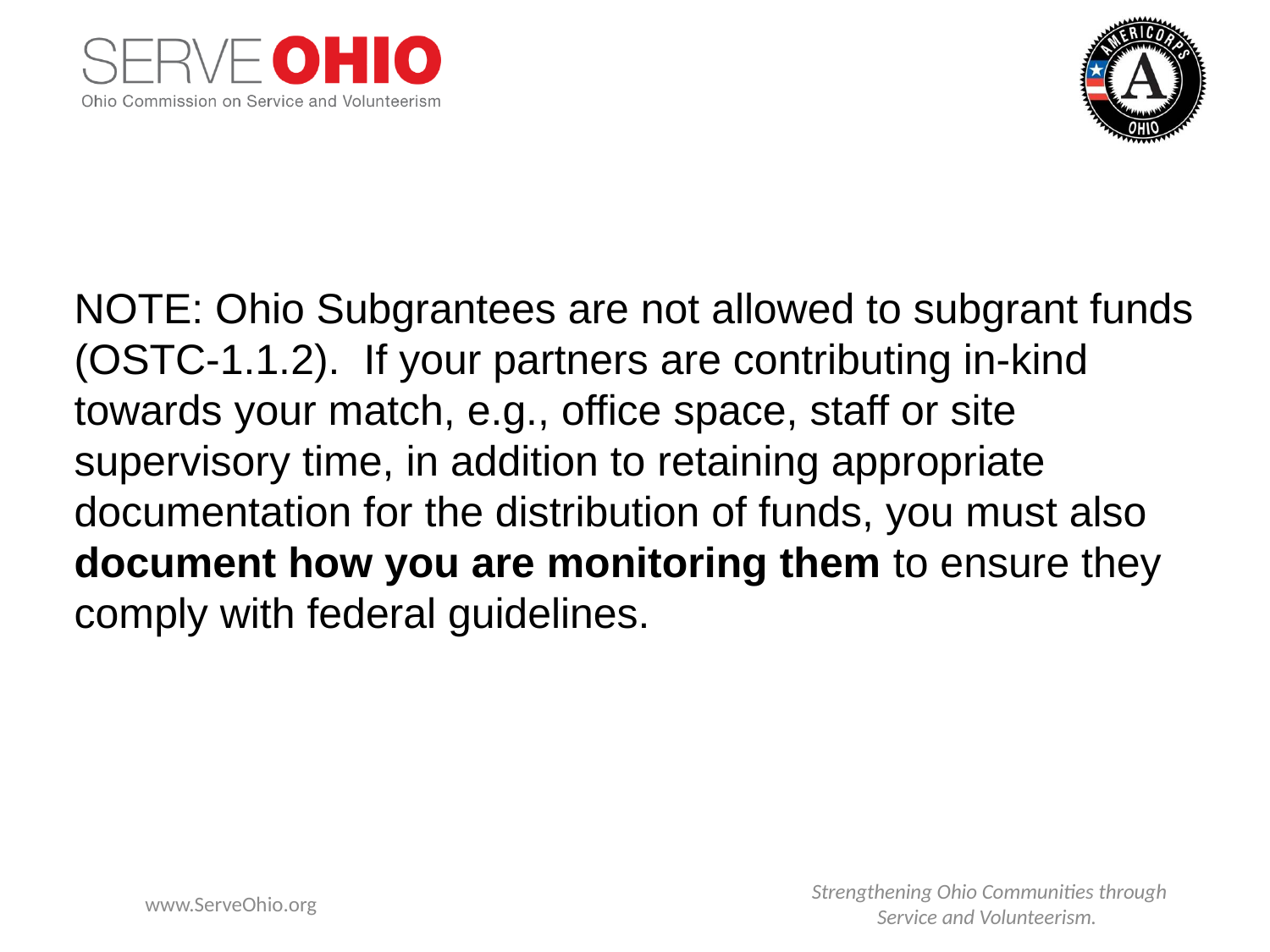

NOTE: Ohio Subgrantees are not allowed to subgrant funds (OSTC-1.1.2).  If your partners are contributing in-kind towards your match, e.g., office space, staff or site supervisory time, in addition to retaining appropriate documentation for the distribution of funds, you must also document how you are monitoring them to ensure they comply with federal guidelines.
www.ServeOhio.org
Strengthening Ohio Communities through Service and Volunteerism.